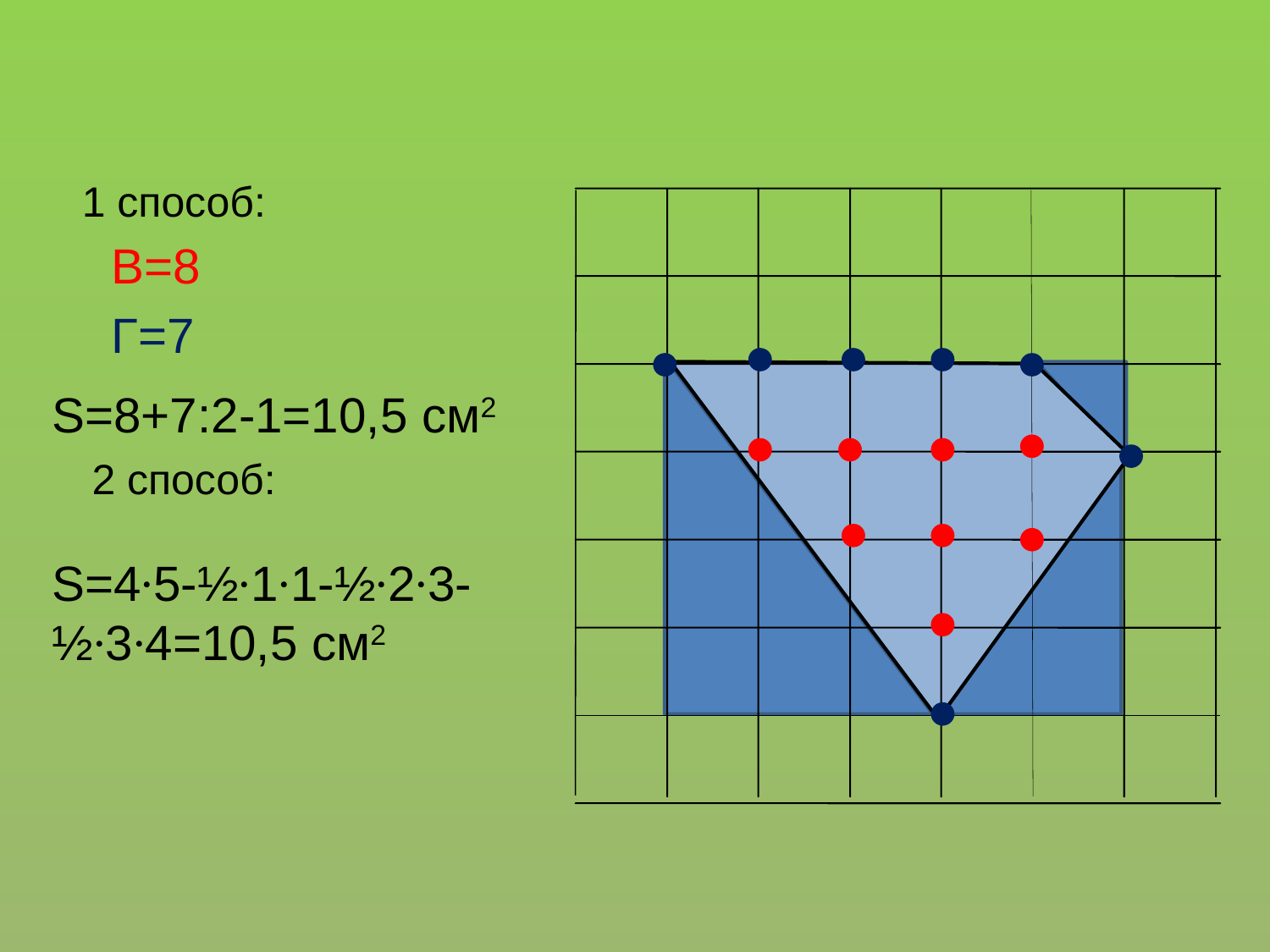

1 способ:

В=8

Г=7

S=8+7:2-1=10,5 см2

2 способ:

S=4∙5-½∙1∙1-½∙2∙3-½∙3∙4=10,5 см2